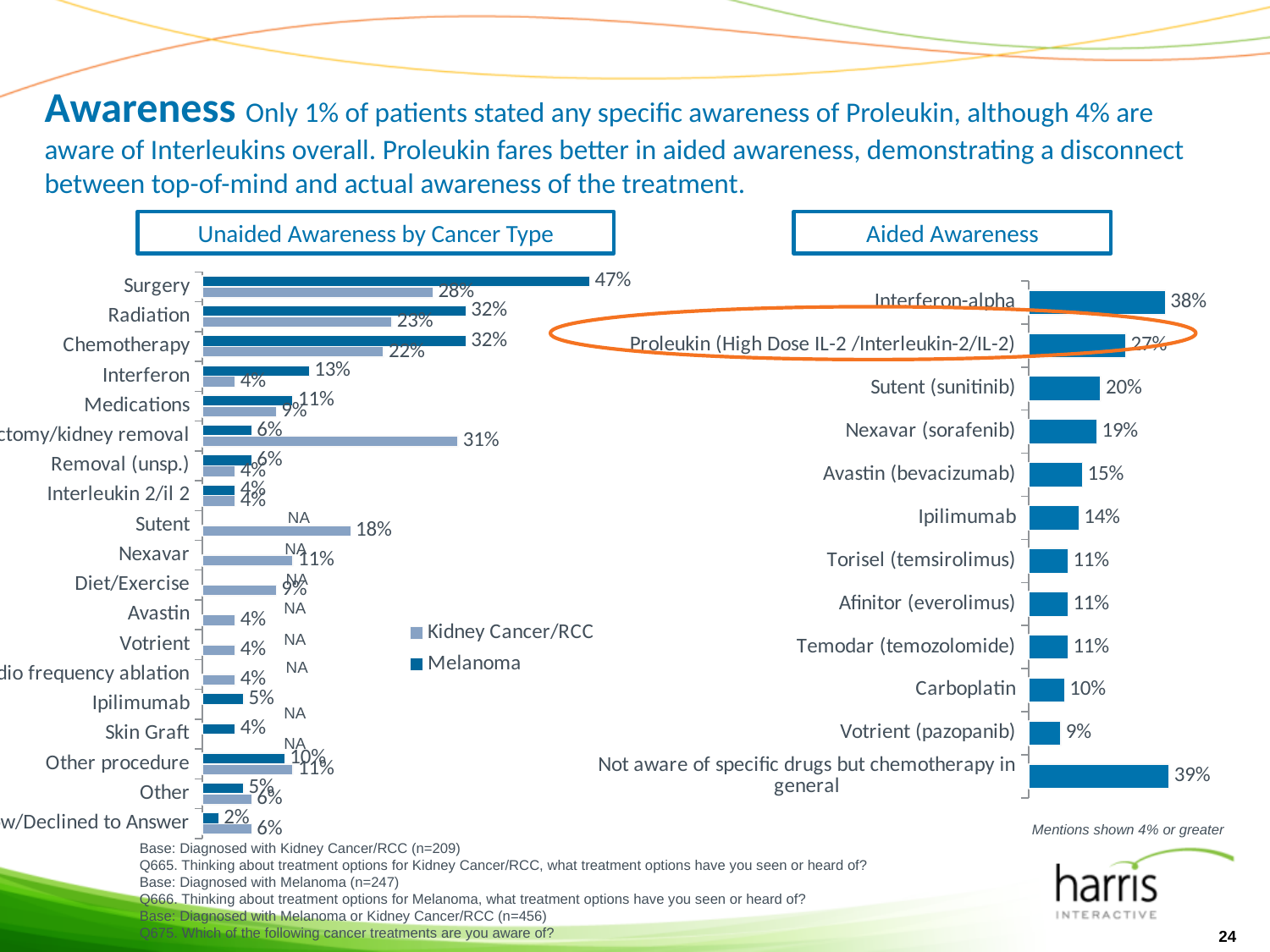

# Awareness Only 1% of patients stated any specific awareness of Proleukin, although 4% are aware of Interleukins overall. Proleukin fares better in aided awareness, demonstrating a disconnect between top-of-mind and actual awareness of the treatment.
Unaided Awareness by Cancer Type
Aided Awareness

### Chart

| Category | Melanoma | Kidney Cancer/RCC |
|---|---|---|
| Surgery | 0.4700000000000001 | 0.2800000000000001 |
| Radiation | 0.32000000000000106 | 0.23 |
| Chemotherapy | 0.32000000000000106 | 0.22000000000000003 |
| Interferon | 0.13 | 0.04000000000000003 |
| Medications | 0.11000000000000001 | 0.09000000000000007 |
| Nephrectomy/kidney removal | 0.06000000000000004 | 0.31000000000000094 |
| Removal (unsp.) | 0.06000000000000004 | 0.04000000000000003 |
| Interleukin 2/il 2 | 0.04000000000000003 | 0.04000000000000003 |
| Sutent | None | 0.18000000000000024 |
| Nexavar | None | 0.11000000000000001 |
| Diet/Exercise | None | 0.09000000000000007 |
| Avastin | None | 0.04000000000000003 |
| Votrient | None | 0.04000000000000003 |
| Radio frequency ablation | None | 0.04000000000000003 |
| Ipilimumab | 0.050000000000000024 | None |
| Skin Graft | 0.04000000000000003 | None |
| Other procedure | 0.1 | 0.11000000000000001 |
| Other | 0.050000000000000024 | 0.06000000000000004 |
| Don't Know/Declined to Answer | 0.020000000000000014 | 0.06000000000000004 |

### Chart

| Category | Total Cancer Patients |
|---|---|
| Interferon-alpha | 0.38000000000000156 |
| Proleukin (High Dose IL-2 /Interleukin-2/IL-2) | 0.27 |
| Sutent (sunitinib) | 0.2 |
| Nexavar (sorafenib) | 0.19 |
| Avastin (bevacizumab) | 0.15000000000000024 |
| Ipilimumab | 0.14 |
| Torisel (temsirolimus) | 0.11 |
| Afinitor (everolimus) | 0.11 |
| Temodar (temozolomide) | 0.11 |
| Carboplatin | 0.1 |
| Votrient (pazopanib) | 0.09000000000000002 |
| Not aware of specific drugs but chemotherapy in general | 0.39000000000000157 |
NA
NA
NA
NA
NA
NA
NA
NA
Mentions shown 4% or greater
Base: Diagnosed with Kidney Cancer/RCC (n=209)
Q665. Thinking about treatment options for Kidney Cancer/RCC, what treatment options have you seen or heard of?
Base: Diagnosed with Melanoma (n=247)
Q666. Thinking about treatment options for Melanoma, what treatment options have you seen or heard of?
Base: Diagnosed with Melanoma or Kidney Cancer/RCC (n=456)
Q675. Which of the following cancer treatments are you aware of?

24